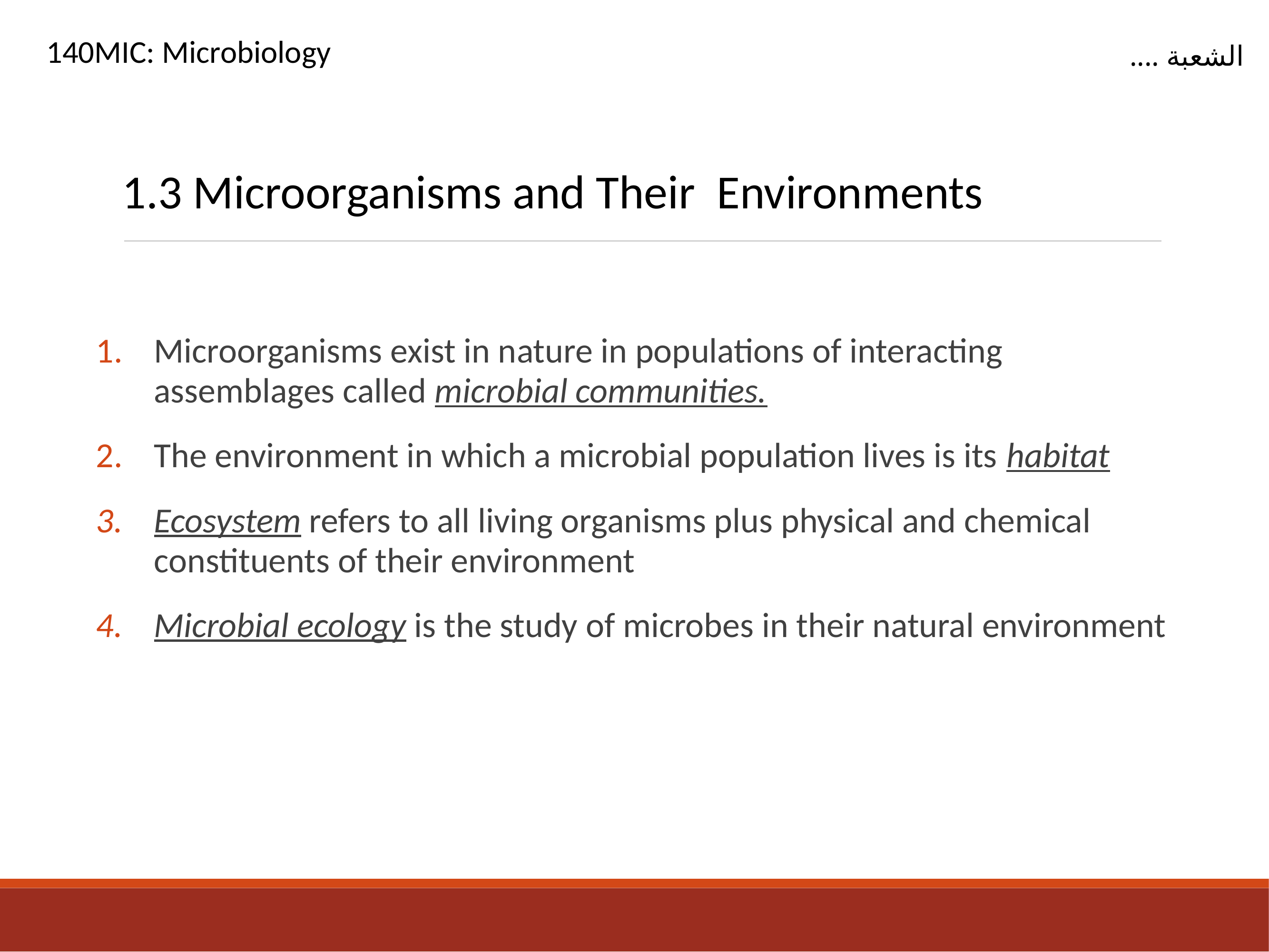

140MIC: Microbiology
الشعبة ....
1.3 Microorganisms and Their  Environments

Microorganisms exist in nature in populations of interacting assemblages called microbial communities.
The environment in which a microbial population lives is its habitat
Ecosystem refers to all living organisms plus physical and chemical constituents of their environment
Microbial ecology is the study of microbes in their natural environment